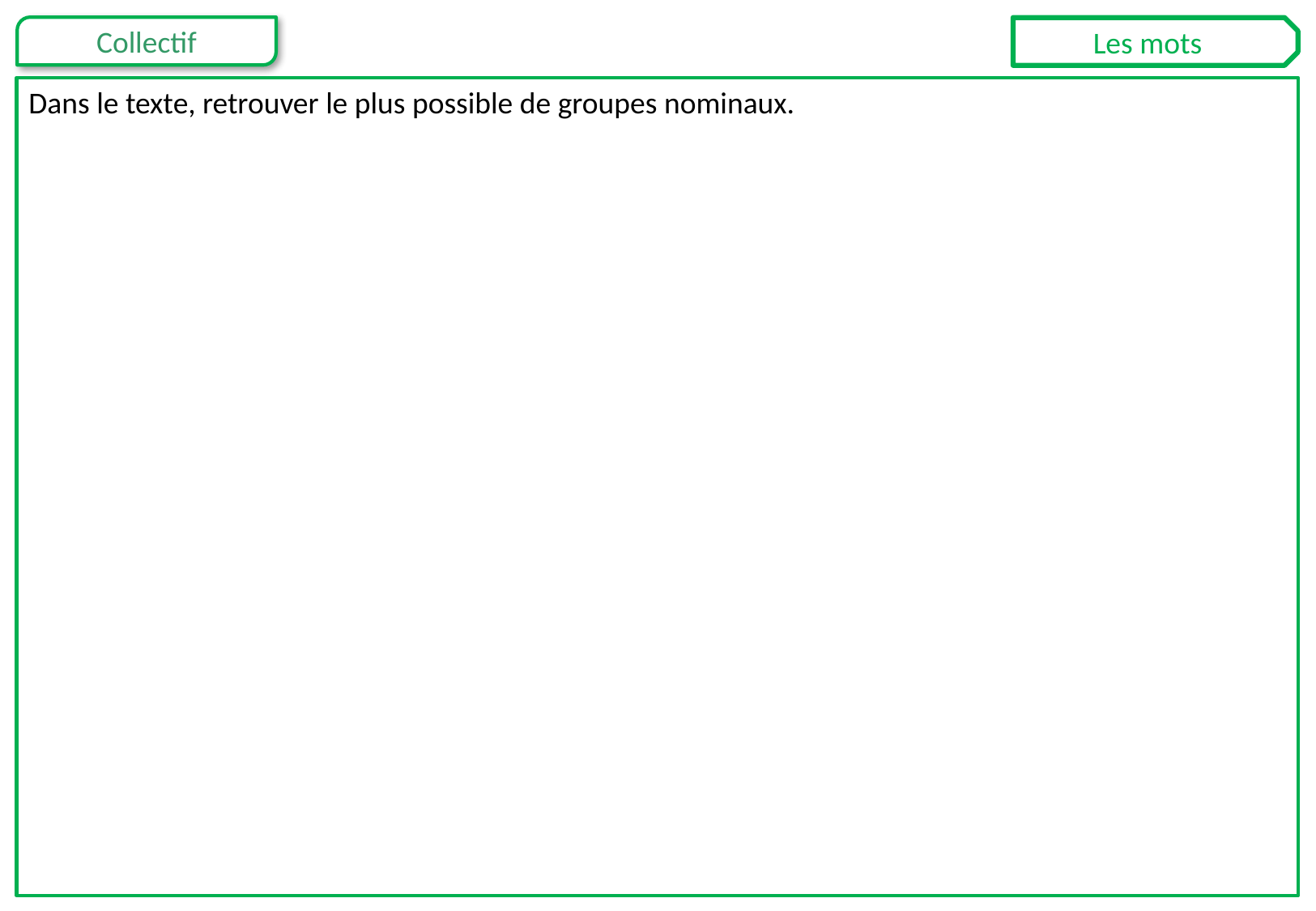

Les mots
Dans le texte, retrouver le plus possible de groupes nominaux.